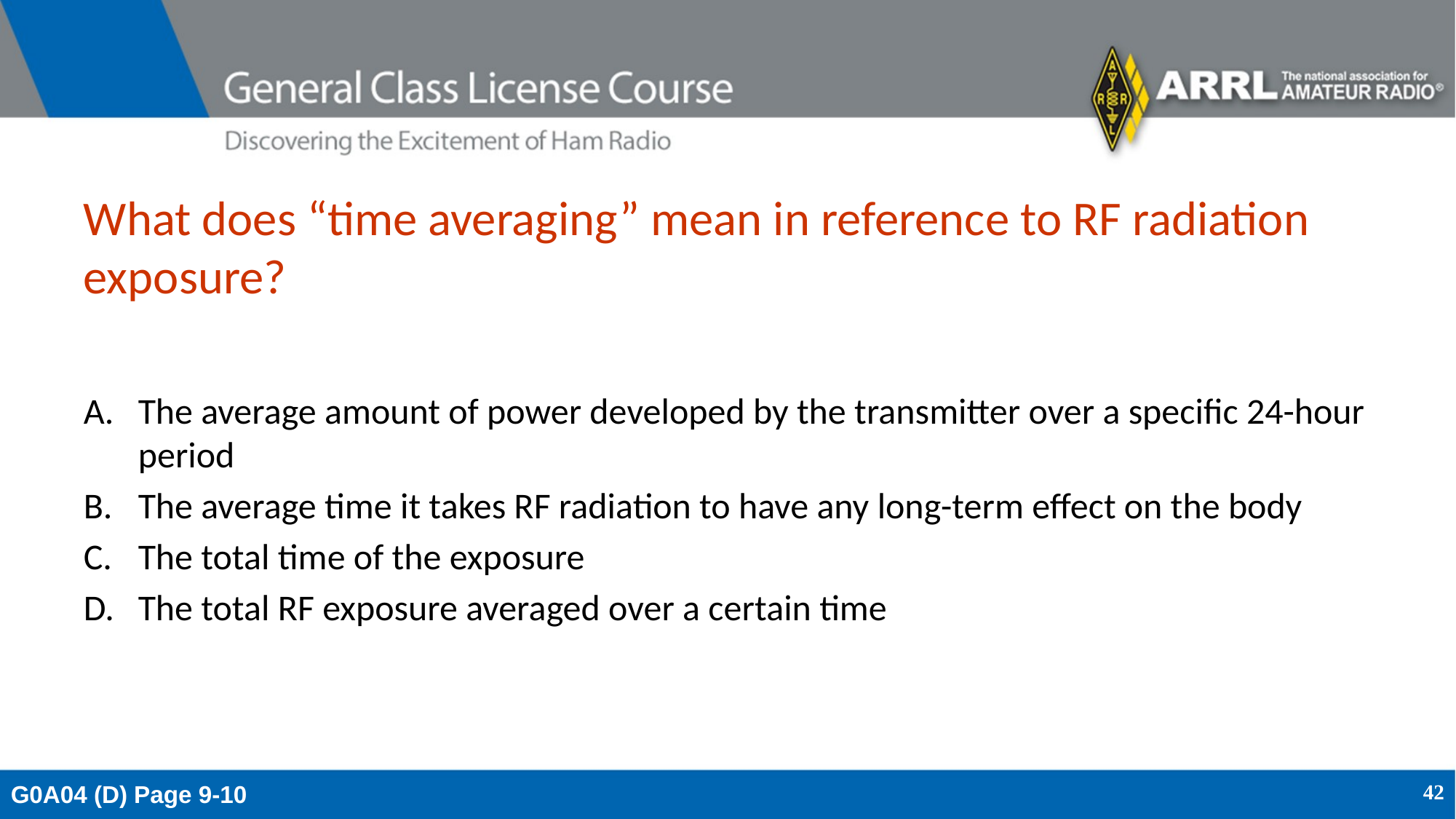

# What does “time averaging” mean in reference to RF radiation exposure?
The average amount of power developed by the transmitter over a specific 24-hour period
The average time it takes RF radiation to have any long-term effect on the body
The total time of the exposure
The total RF exposure averaged over a certain time
G0A04 (D) Page 9-10
42